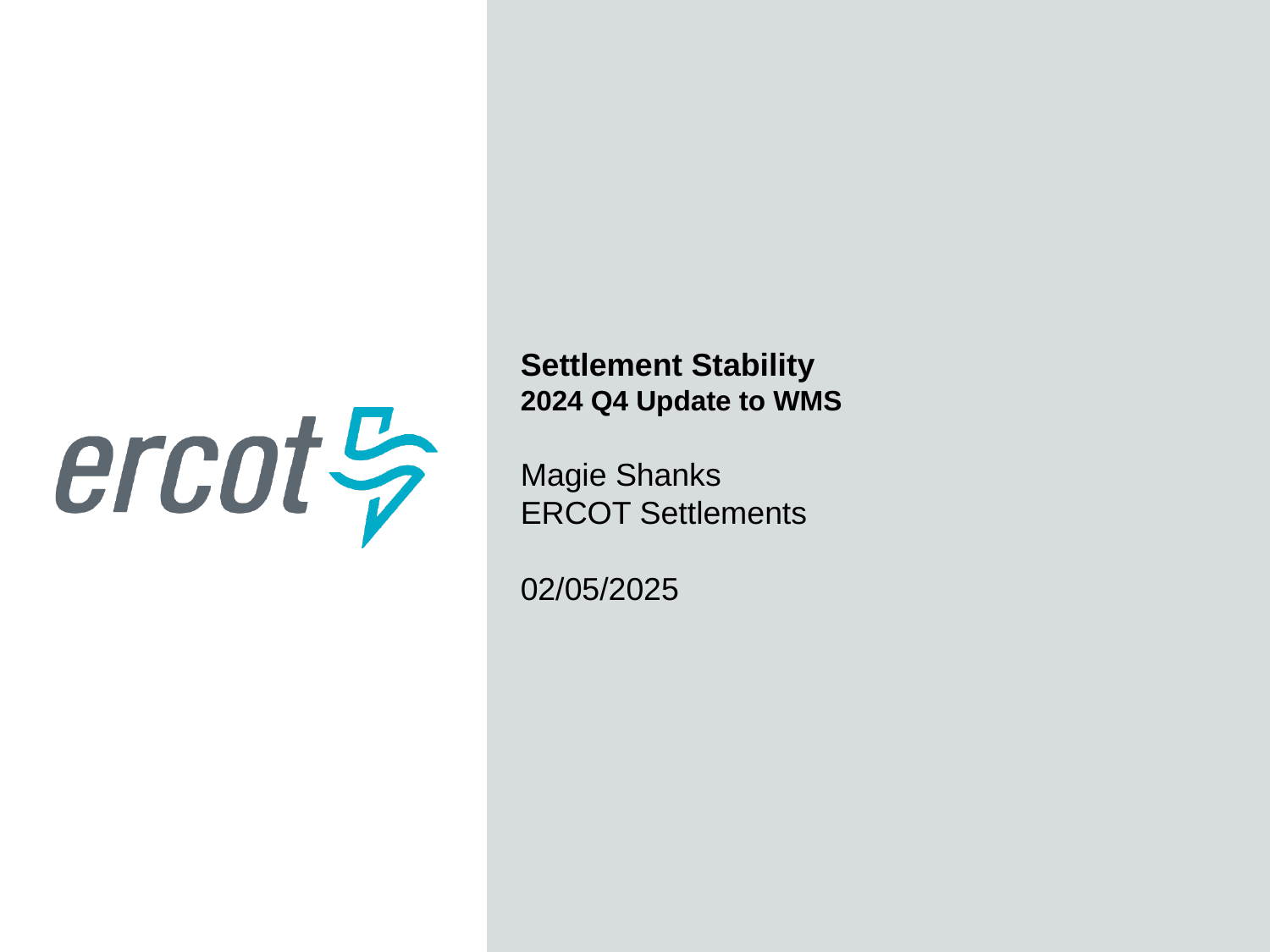

Settlement Stability
2024 Q4 Update to WMS

Magie Shanks
ERCOT Settlements

02/05/2025